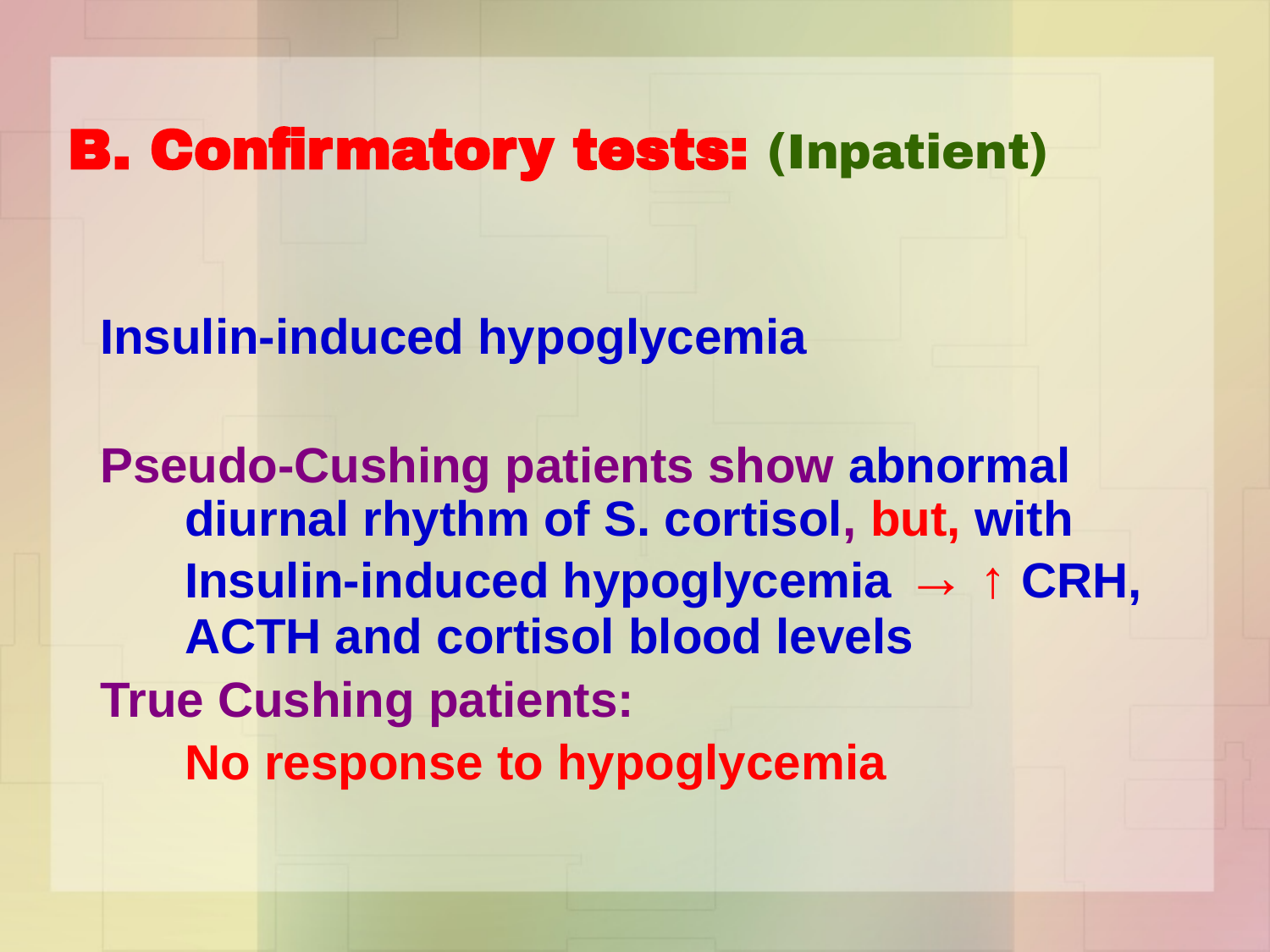

# B. Confirmatory tests: (Inpatient)

Insulin-induced hypoglycemia

Pseudo-Cushing patients show abnormal diurnal rhythm of S. cortisol, but, with Insulin-induced hypoglycemia → ↑ CRH, ACTH and cortisol blood levels
True Cushing patients:
	No response to hypoglycemia